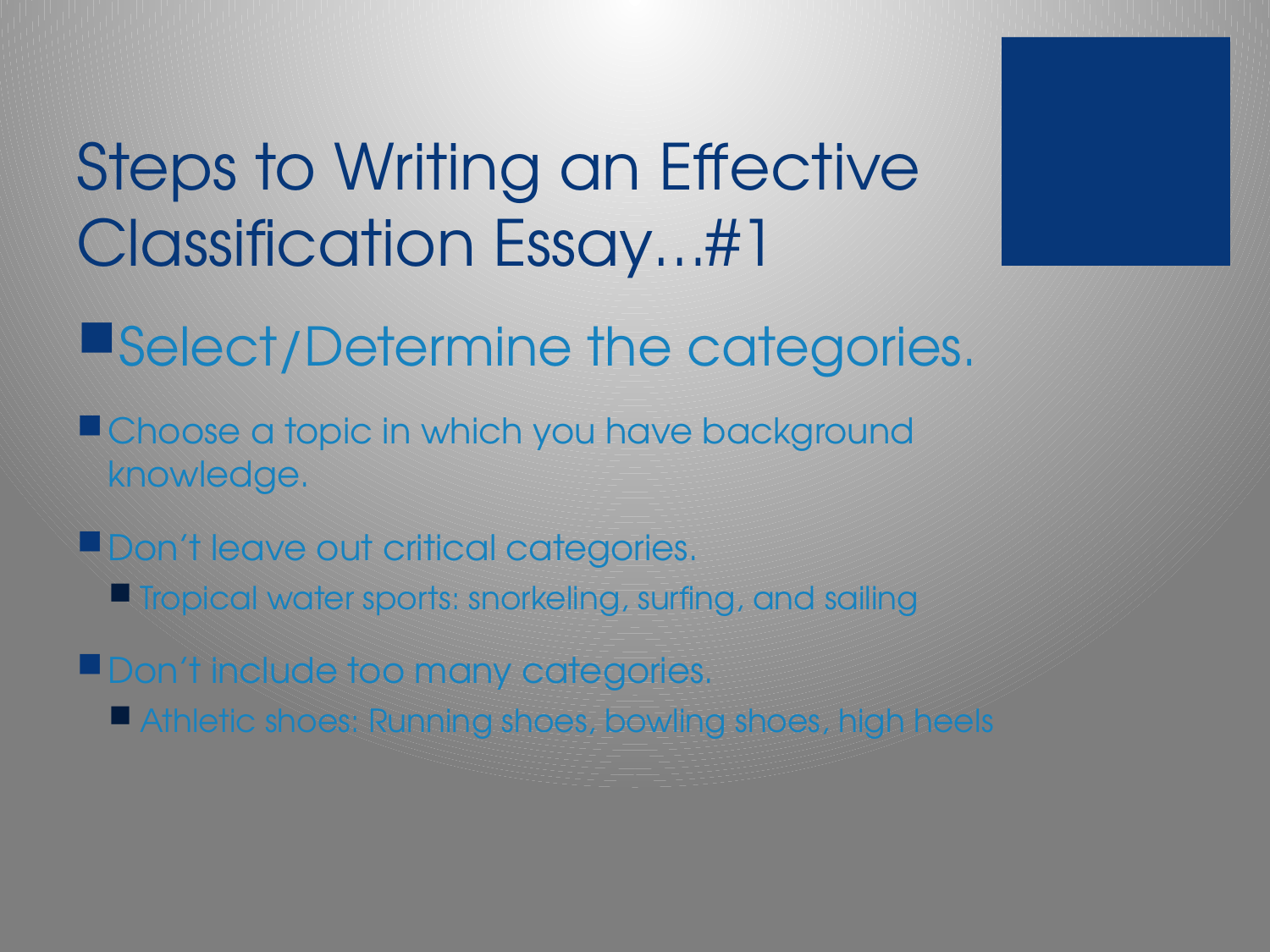

# Steps to Writing an Effective Classification Essay…#1
Select/Determine the categories.
Choose a topic in which you have background knowledge.
Don’t leave out critical categories.
Tropical water sports: snorkeling, surfing, and sailing
Don’t include too many categories.
Athletic shoes: Running shoes, bowling shoes, high heels